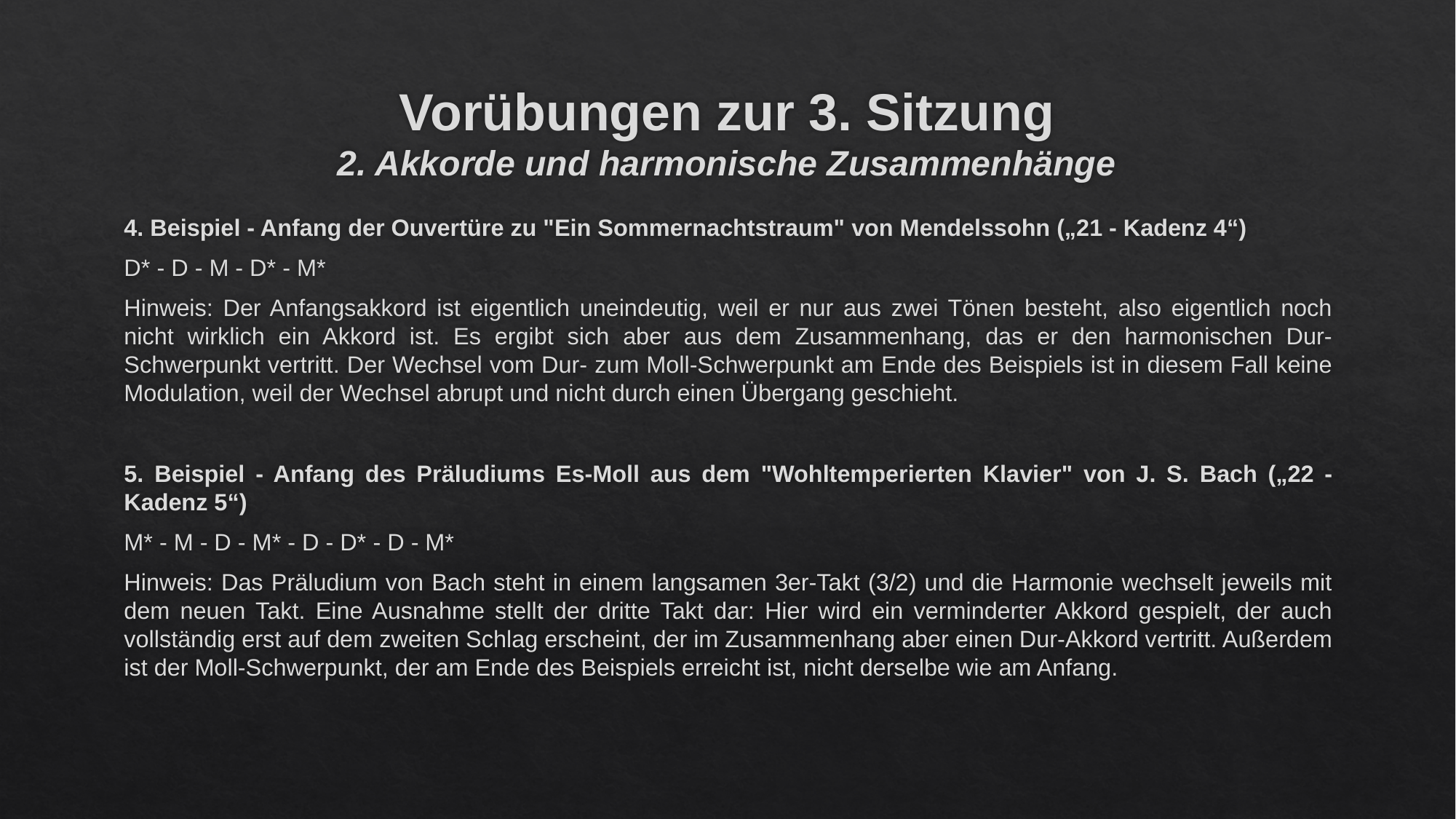

# Vorübungen zur 3. Sitzung 2. Akkorde und harmonische Zusammenhänge
4. Beispiel - Anfang der Ouvertüre zu "Ein Sommernachtstraum" von Mendelssohn („21 - Kadenz 4“)
D* - D - M - D* - M*
Hinweis: Der Anfangsakkord ist eigentlich uneindeutig, weil er nur aus zwei Tönen besteht, also eigentlich noch nicht wirklich ein Akkord ist. Es ergibt sich aber aus dem Zusammenhang, das er den harmonischen Dur-Schwerpunkt vertritt. Der Wechsel vom Dur- zum Moll-Schwerpunkt am Ende des Beispiels ist in diesem Fall keine Modulation, weil der Wechsel abrupt und nicht durch einen Übergang geschieht.

5. Beispiel - Anfang des Präludiums Es-Moll aus dem "Wohltemperierten Klavier" von J. S. Bach („22 - Kadenz 5“)
M* - M - D - M* - D - D* - D - M*
Hinweis: Das Präludium von Bach steht in einem langsamen 3er-Takt (3/2) und die Harmonie wechselt jeweils mit dem neuen Takt. Eine Ausnahme stellt der dritte Takt dar: Hier wird ein verminderter Akkord gespielt, der auch vollständig erst auf dem zweiten Schlag erscheint, der im Zusammenhang aber einen Dur-Akkord vertritt. Außerdem ist der Moll-Schwerpunkt, der am Ende des Beispiels erreicht ist, nicht derselbe wie am Anfang.